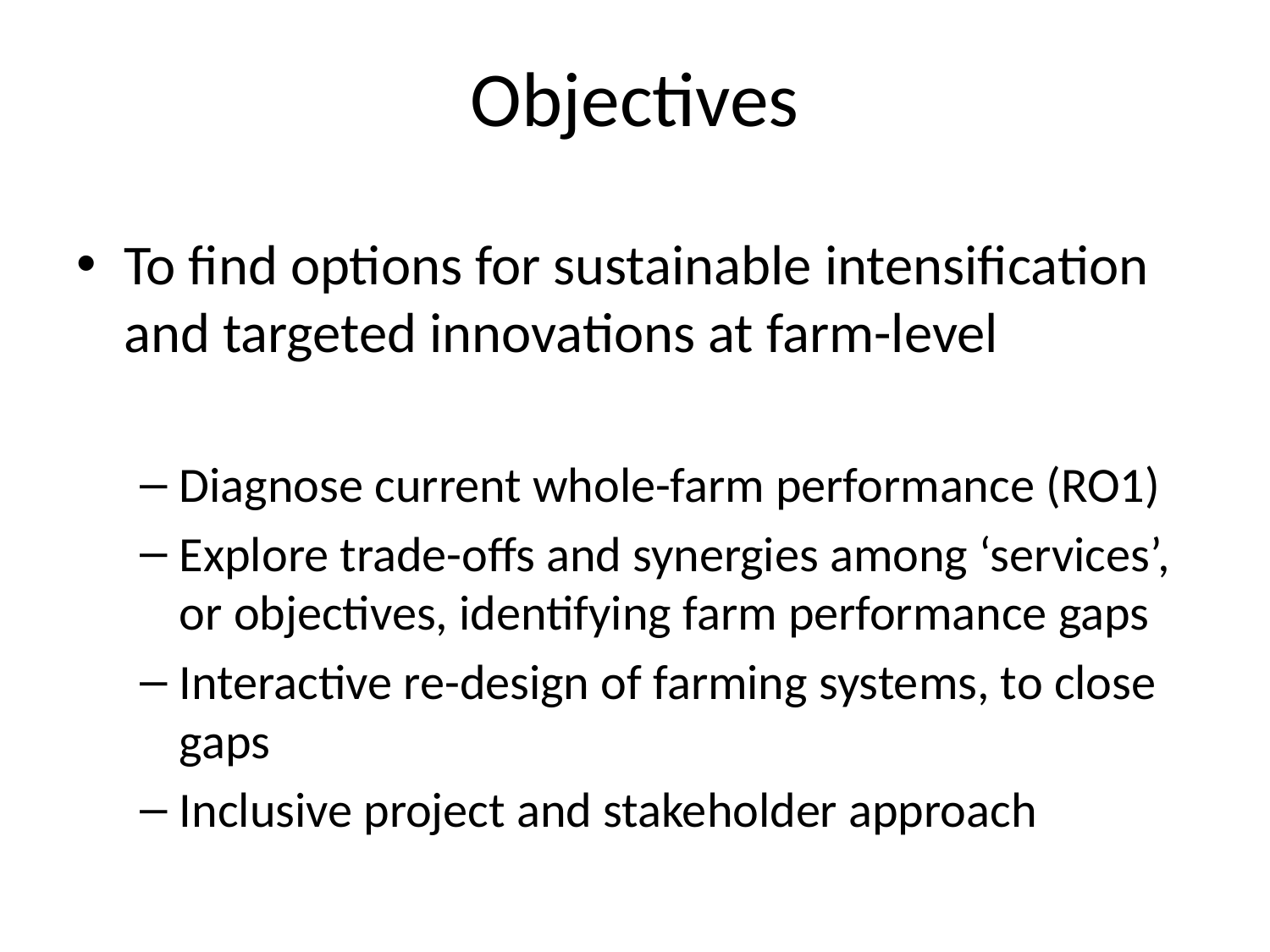

# Objectives
To find options for sustainable intensification and targeted innovations at farm-level

Diagnose current whole-farm performance (RO1)
Explore trade-offs and synergies among ‘services’, or objectives, identifying farm performance gaps
Interactive re-design of farming systems, to close gaps
Inclusive project and stakeholder approach